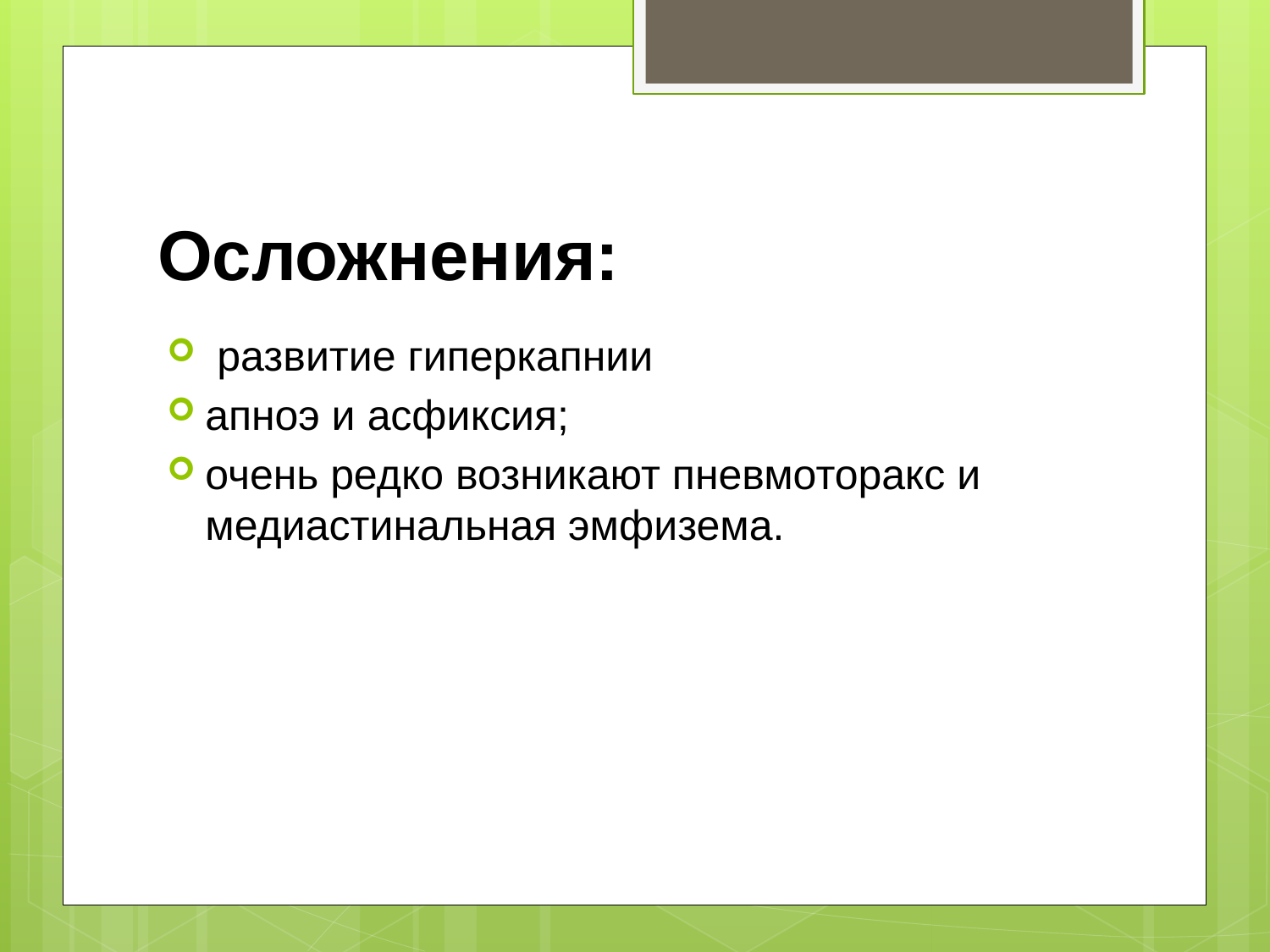

# Осложнения:
 развитие гиперкапнии
апноэ и асфиксия;
очень редко возникают пневмоторакс и медиастинальная эмфизема.